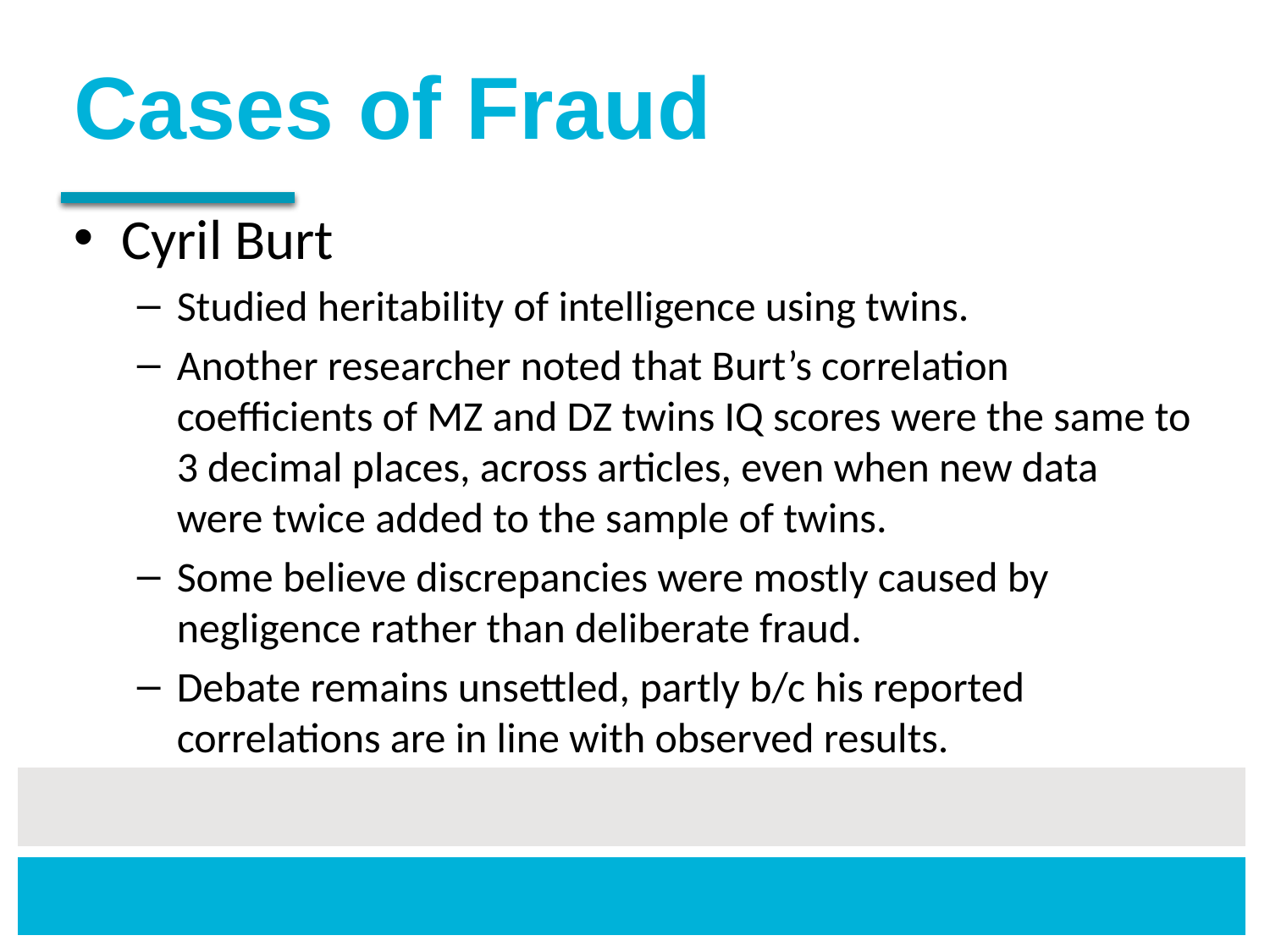

# Cases of Fraud
Cyril Burt
Studied heritability of intelligence using twins.
Another researcher noted that Burt’s correlation coefficients of MZ and DZ twins IQ scores were the same to 3 decimal places, across articles, even when new data were twice added to the sample of twins.
Some believe discrepancies were mostly caused by negligence rather than deliberate fraud.
Debate remains unsettled, partly b/c his reported correlations are in line with observed results.